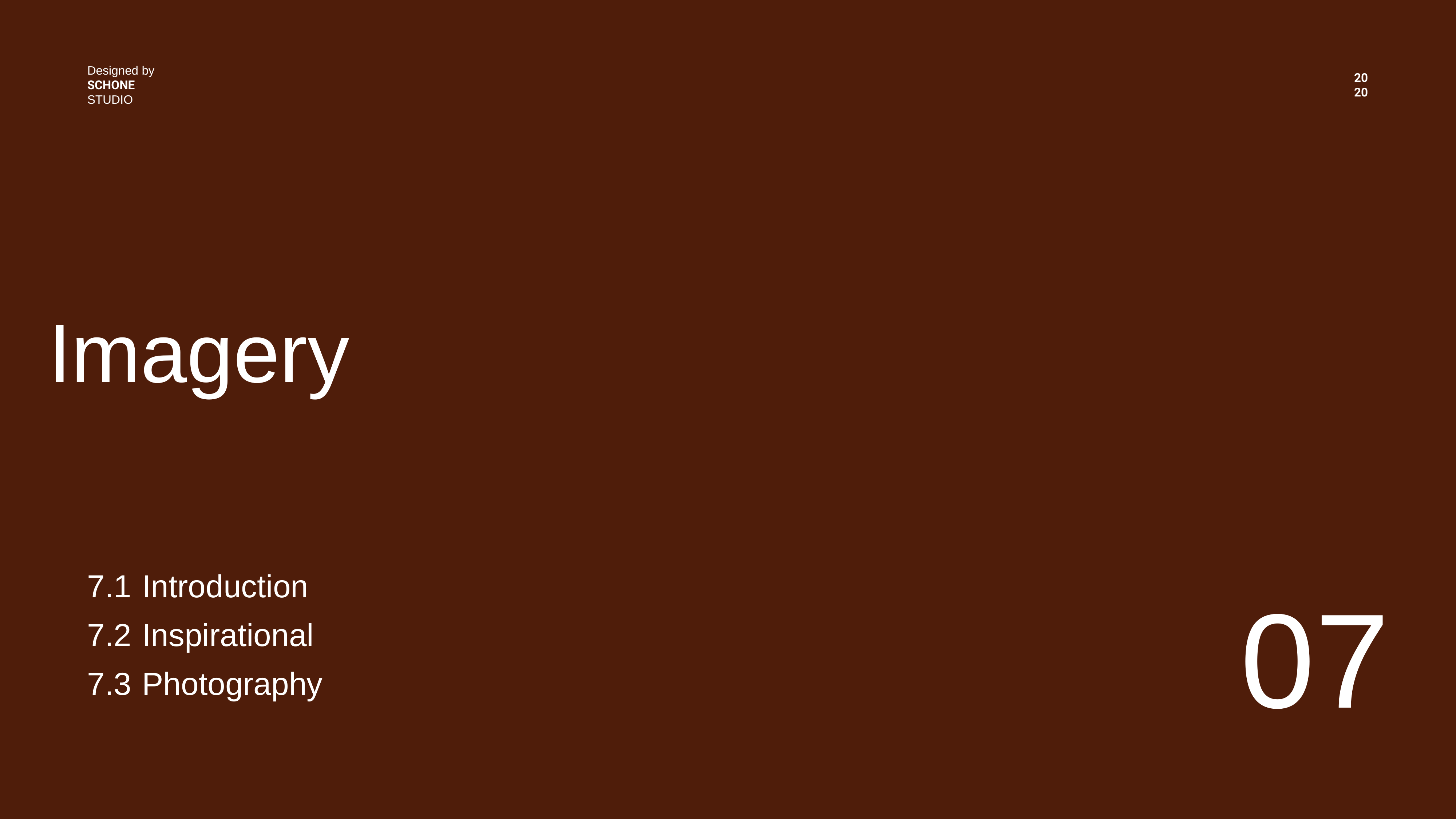

Designed by
SCHONE STUDIO
20
20
Imagery
7.1
Introduction
07
7.2
Inspirational
7.3
Photography